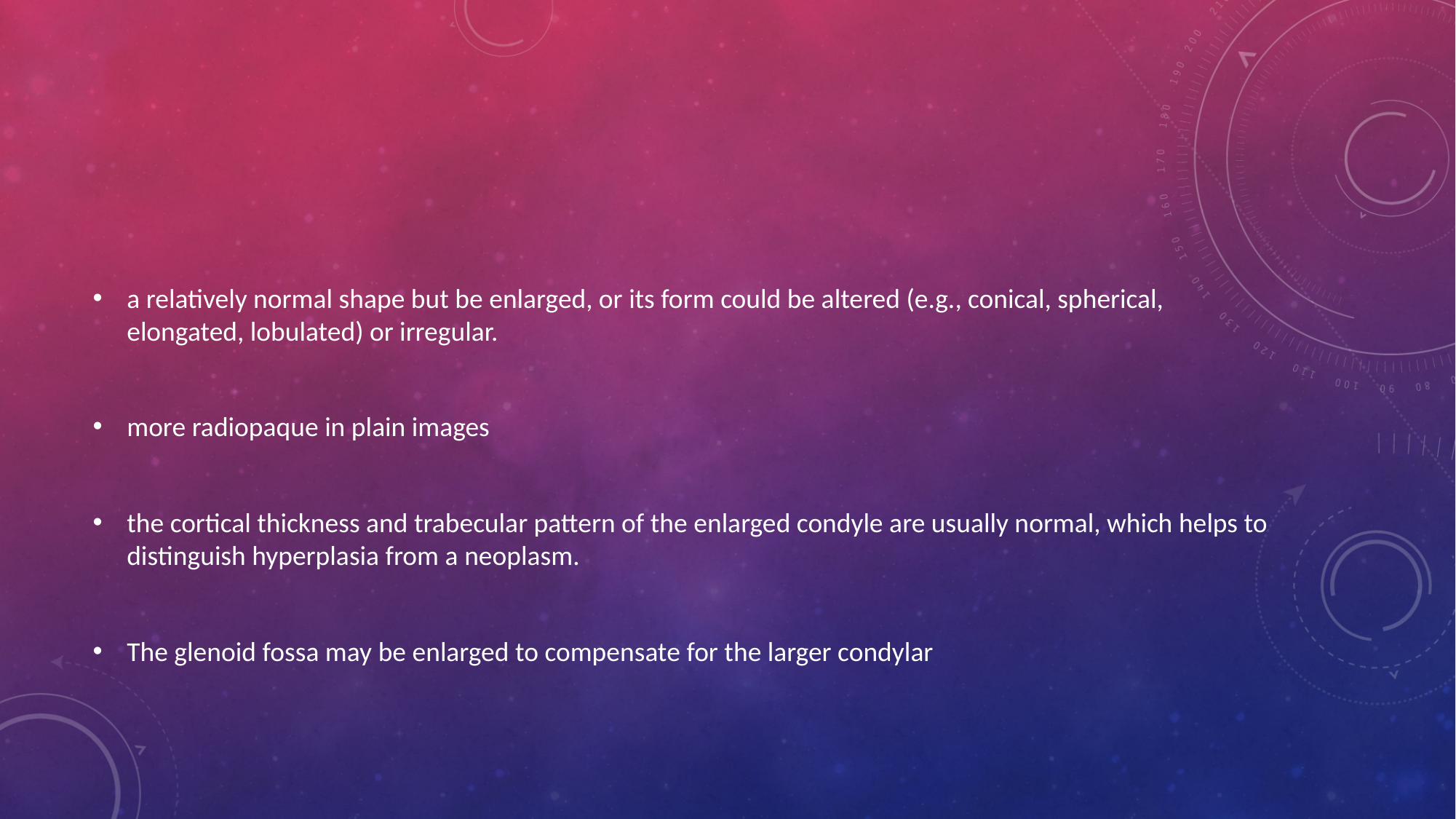

#
a relatively normal shape but be enlarged, or its form could be altered (e.g., conical, spherical, elongated, lobulated) or irregular.

more radiopaque in plain images

the cortical thickness and trabecular pattern of the enlarged condyle are usually normal, which helps to distinguish hyperplasia from a neoplasm.

The glenoid fossa may be enlarged to compensate for the larger condylar